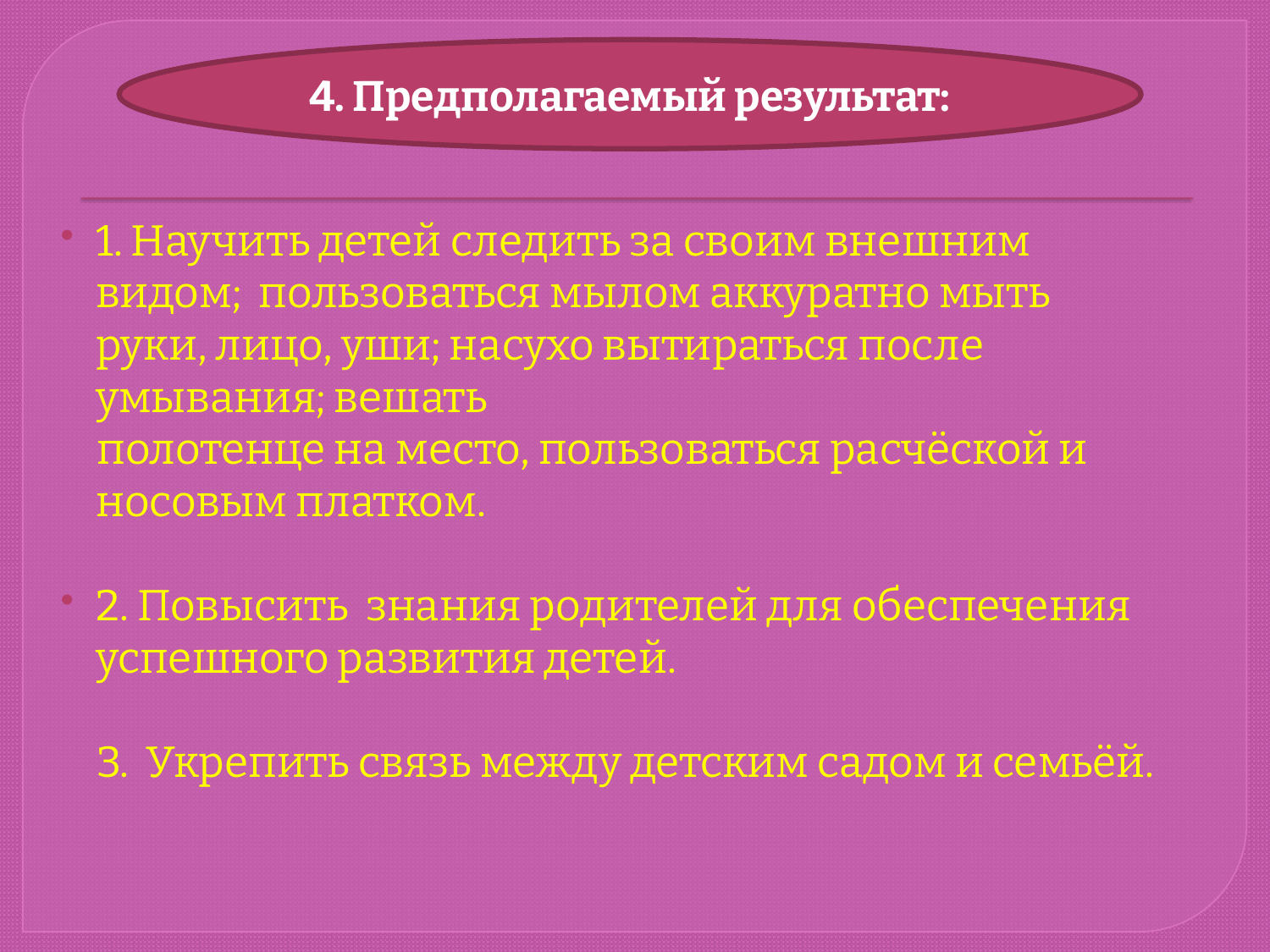

4. Предполагаемый результат:
1. Научить детей следить за своим внешним видом;  пользоваться мылом аккуратно мыть руки, лицо, уши; насухо вытираться после умывания; вешать
    полотенце на место, пользоваться расчёской и носовым платком.

2. Повысить  знания родителей для обеспечения успешного развития детей.

    3.  Укрепить связь между детским садом и семьёй.